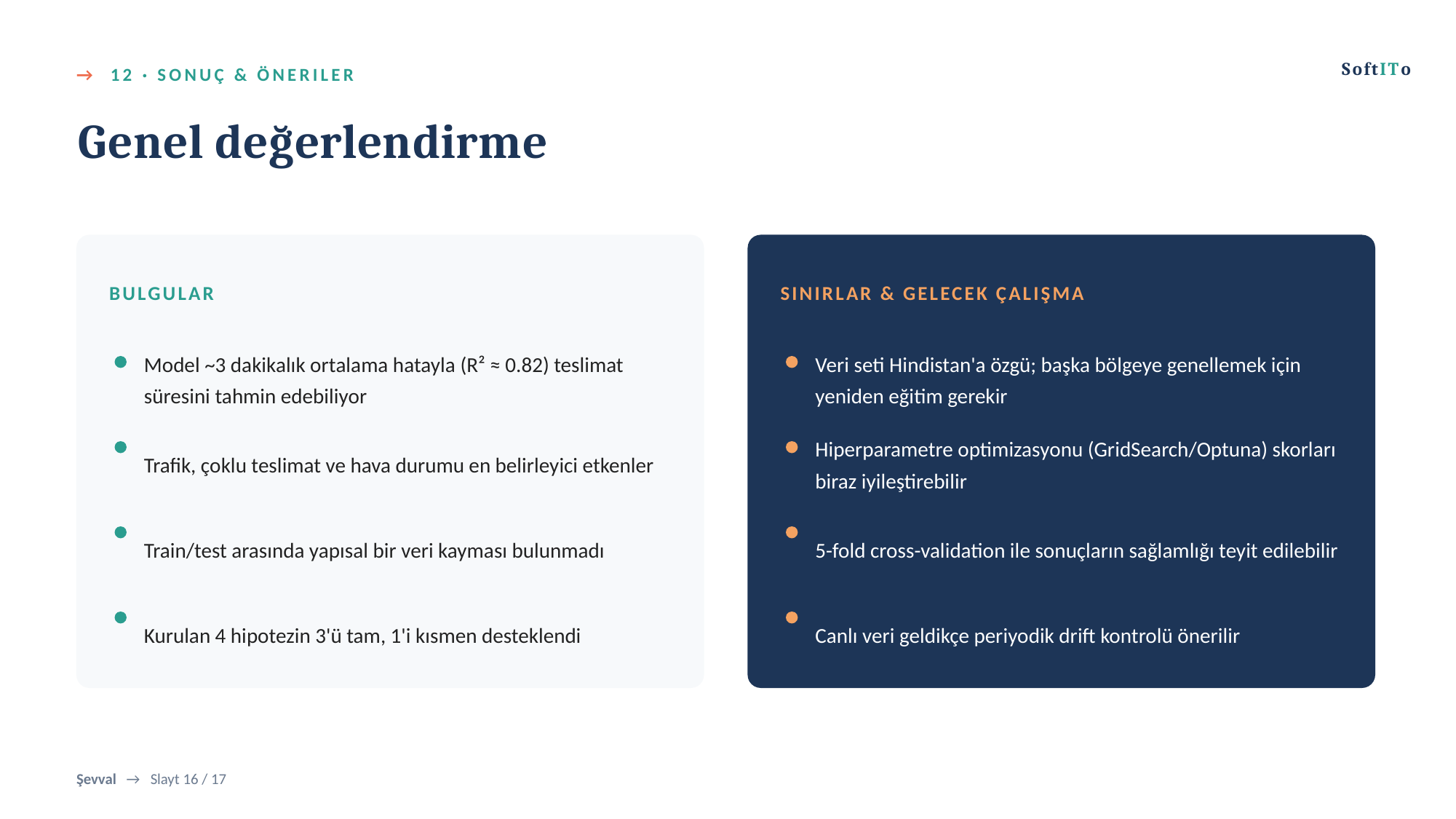

SoftITo
→  12 · SONUÇ & ÖNERILER
Genel değerlendirme

BULGULAR
SINIRLAR & GELECEK ÇALIŞMA
Model ~3 dakikalık ortalama hatayla (R² ≈ 0.82) teslimat süresini tahmin edebiliyor
Veri seti Hindistan'a özgü; başka bölgeye genellemek için yeniden eğitim gerekir

Trafik, çoklu teslimat ve hava durumu en belirleyici etkenler
Hiperparametre optimizasyonu (GridSearch/Optuna) skorları biraz iyileştirebilir

Train/test arasında yapısal bir veri kayması bulunmadı
5-fold cross-validation ile sonuçların sağlamlığı teyit edilebilir

Kurulan 4 hipotezin 3'ü tam, 1'i kısmen desteklendi
Canlı veri geldikçe periyodik drift kontrolü önerilir

Şevval   →   Slayt 16 / 17